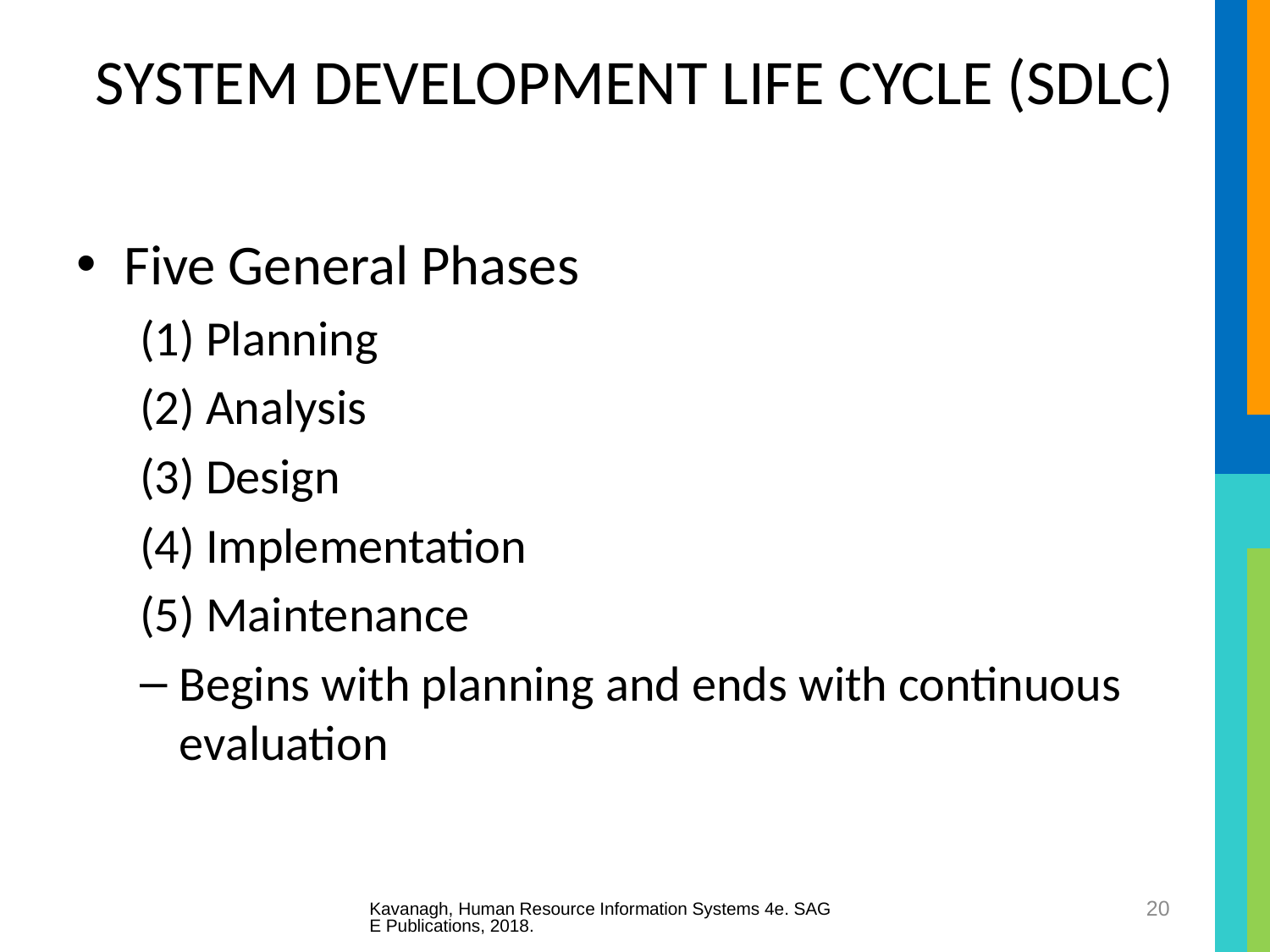

# SYSTEM DEVELOPMENT LIFE CYCLE (SDLC)
Five General Phases
(1) Planning
(2) Analysis
(3) Design
(4) Implementation
(5) Maintenance
Begins with planning and ends with continuous evaluation
Kavanagh, Human Resource Information Systems 4e. SAGE Publications, 2018.
20